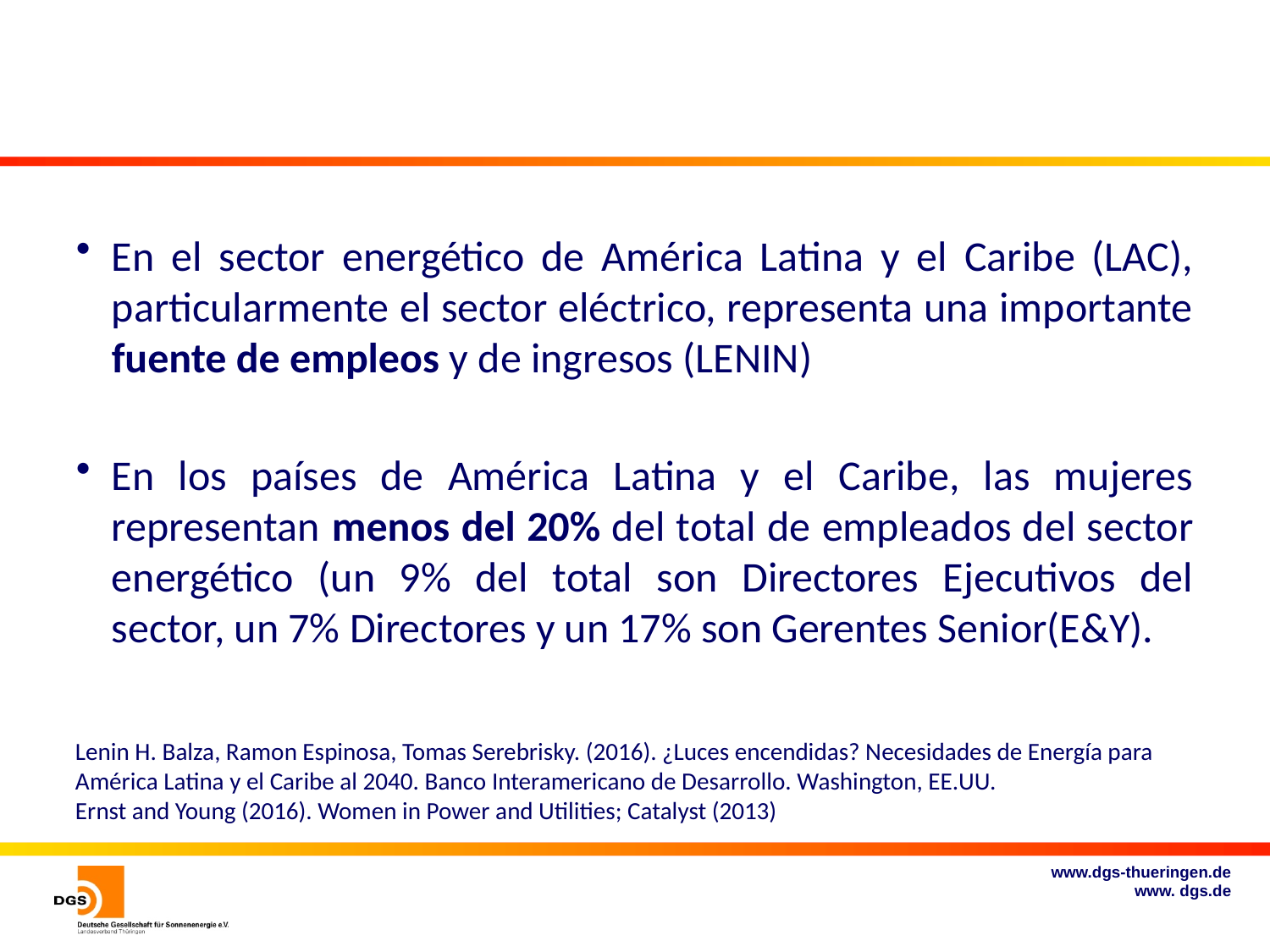

#
En el sector energético de América Latina y el Caribe (LAC), particularmente el sector eléctrico, representa una importante fuente de empleos y de ingresos (LENIN)

En los países de América Latina y el Caribe, las mujeres representan menos del 20% del total de empleados del sector energético (un 9% del total son Directores Ejecutivos del sector, un 7% Directores y un 17% son Gerentes Senior(E&Y).

Lenin H. Balza, Ramon Espinosa, Tomas Serebrisky. (2016). ¿Luces encendidas? Necesidades de Energía para
América Latina y el Caribe al 2040. Banco Interamericano de Desarrollo. Washington, EE.UU.
Ernst and Young (2016). Women in Power and Utilities; Catalyst (2013)